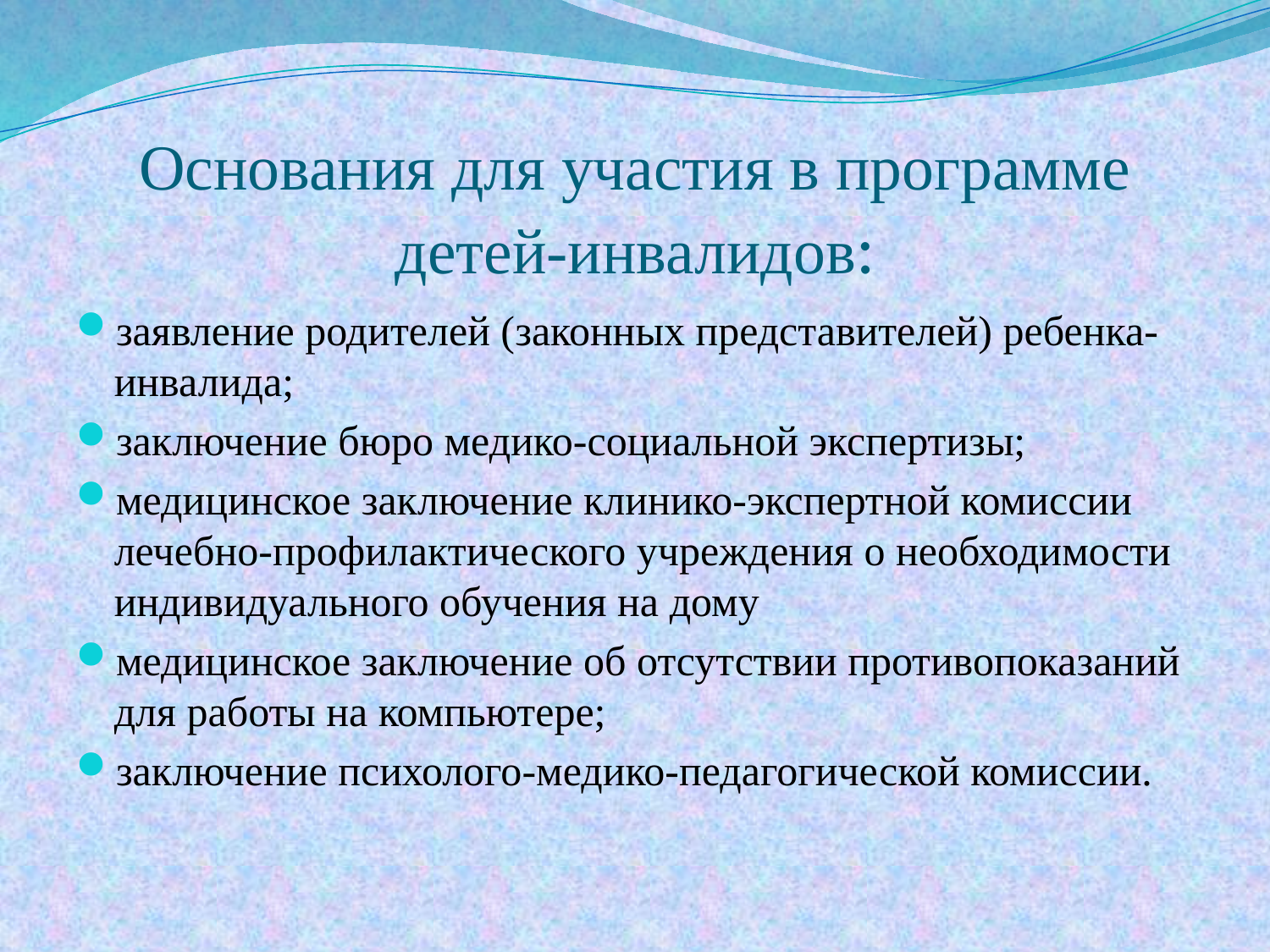

# Основания для участия в программе детей-инвалидов:
заявление родителей (законных представителей) ребенка-инвалида;
заключение бюро медико-социальной экспертизы;
медицинское заключение клинико-экспертной комиссии лечебно-профилактического учреждения о необходимости индивидуального обучения на дому
медицинское заключение об отсутствии противопоказаний для работы на компьютере;
заключение психолого-медико-педагогической комиссии.